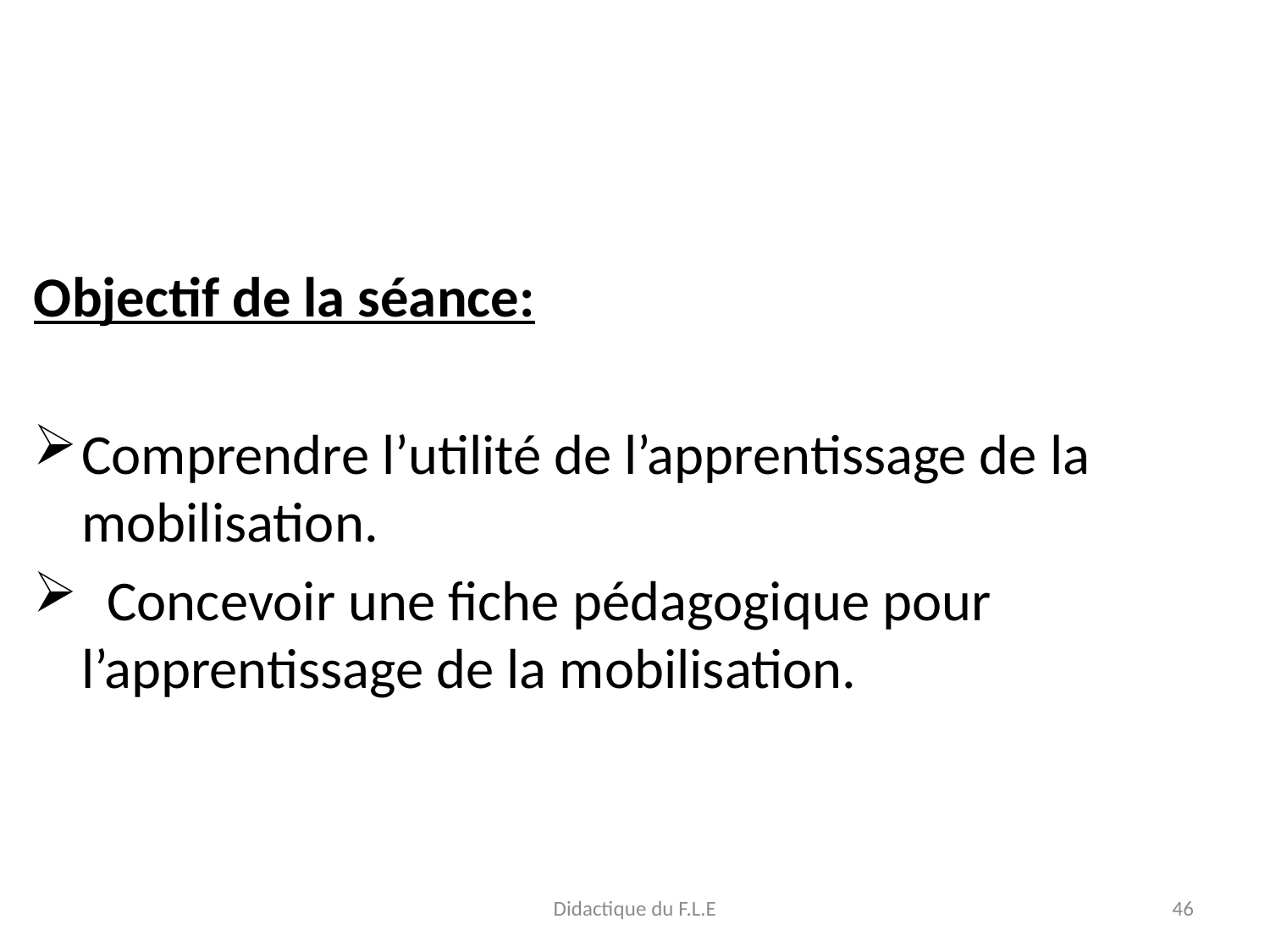

Objectif de la séance:

Comprendre l’utilité de l’apprentissage de la mobilisation.
  Concevoir une fiche pédagogique pour l’apprentissage de la mobilisation.

Didactique du F.L.E
46